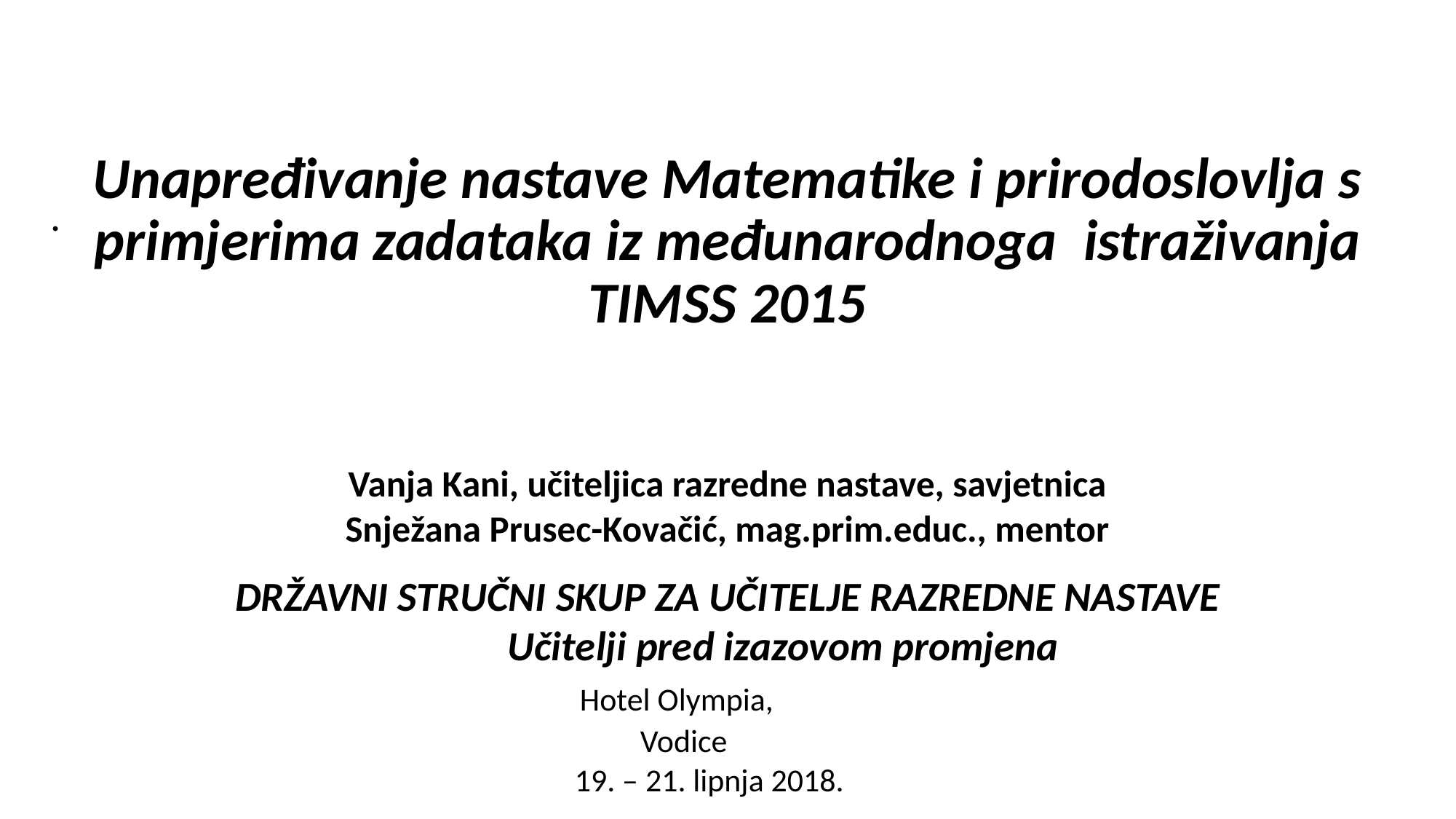

Unapređivanje nastave Matematike i prirodoslovlja s primjerima zadataka iz međunarodnoga  istraživanja TIMSS 2015

Vanja Kani, učiteljica razredne nastave, savjetnica
Snježana Prusec-Kovačić, mag.prim.educ., mentor

DRŽAVNI STRUČNI SKUP ZA UČITELJE RAZREDNE NASTAVE
            Učitelji pred izazovom promjena
                                                         Hotel Olympia,
                                                                                 Vodice
                                                                        19. – 21. lipnja 2018.

# .